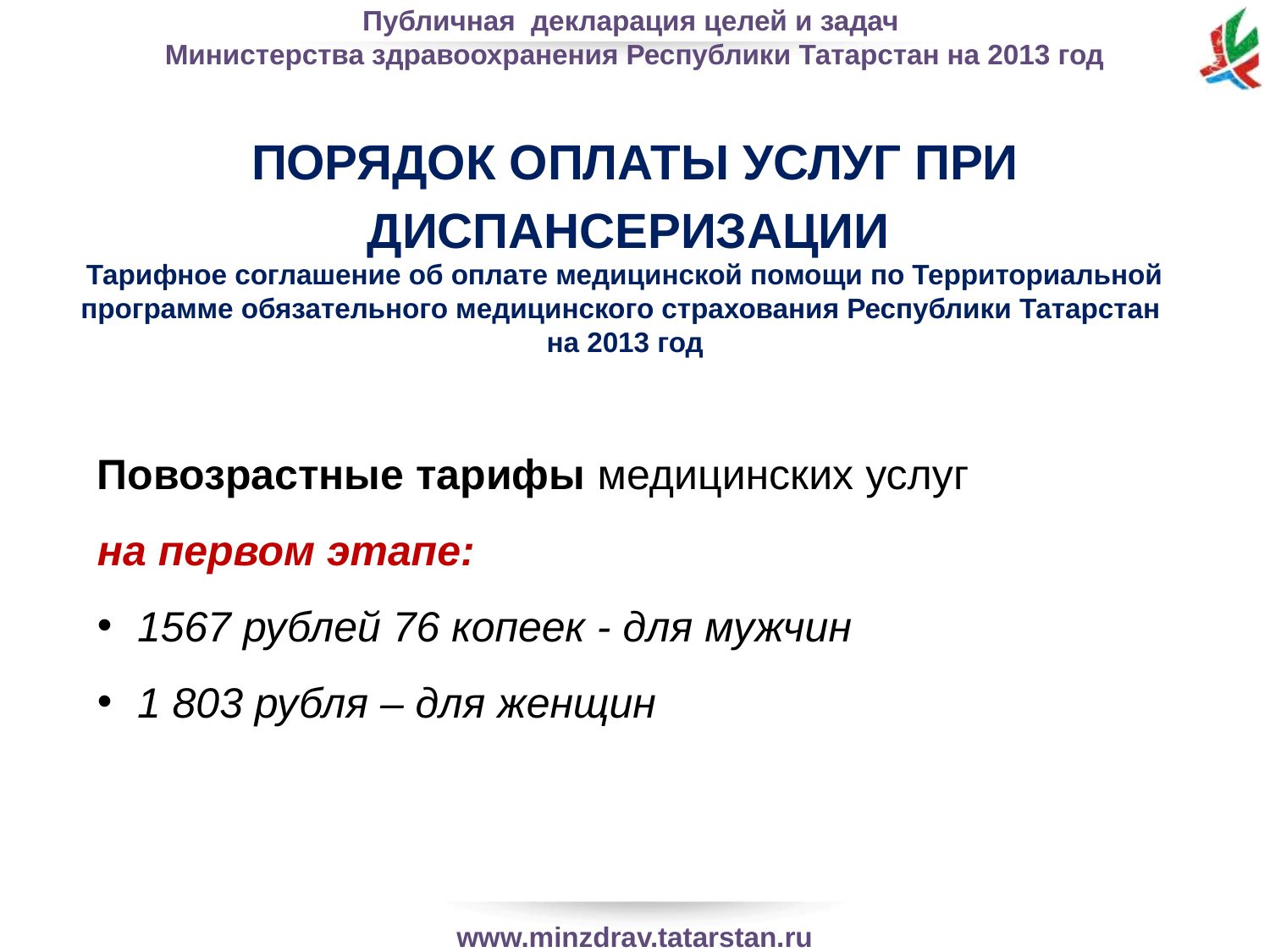

ПОРЯДОК ОПЛАТЫ УСЛУГ ПРИ ДИСПАНСЕРИЗАЦИИ
Тарифное соглашение об оплате медицинской помощи по Территориальной программе обязательного медицинского страхования Республики Татарстан
на 2013 год
Повозрастные тарифы медицинских услуг
на первом этапе:
1567 рублей 76 копеек - для мужчин
1 803 рубля – для женщин